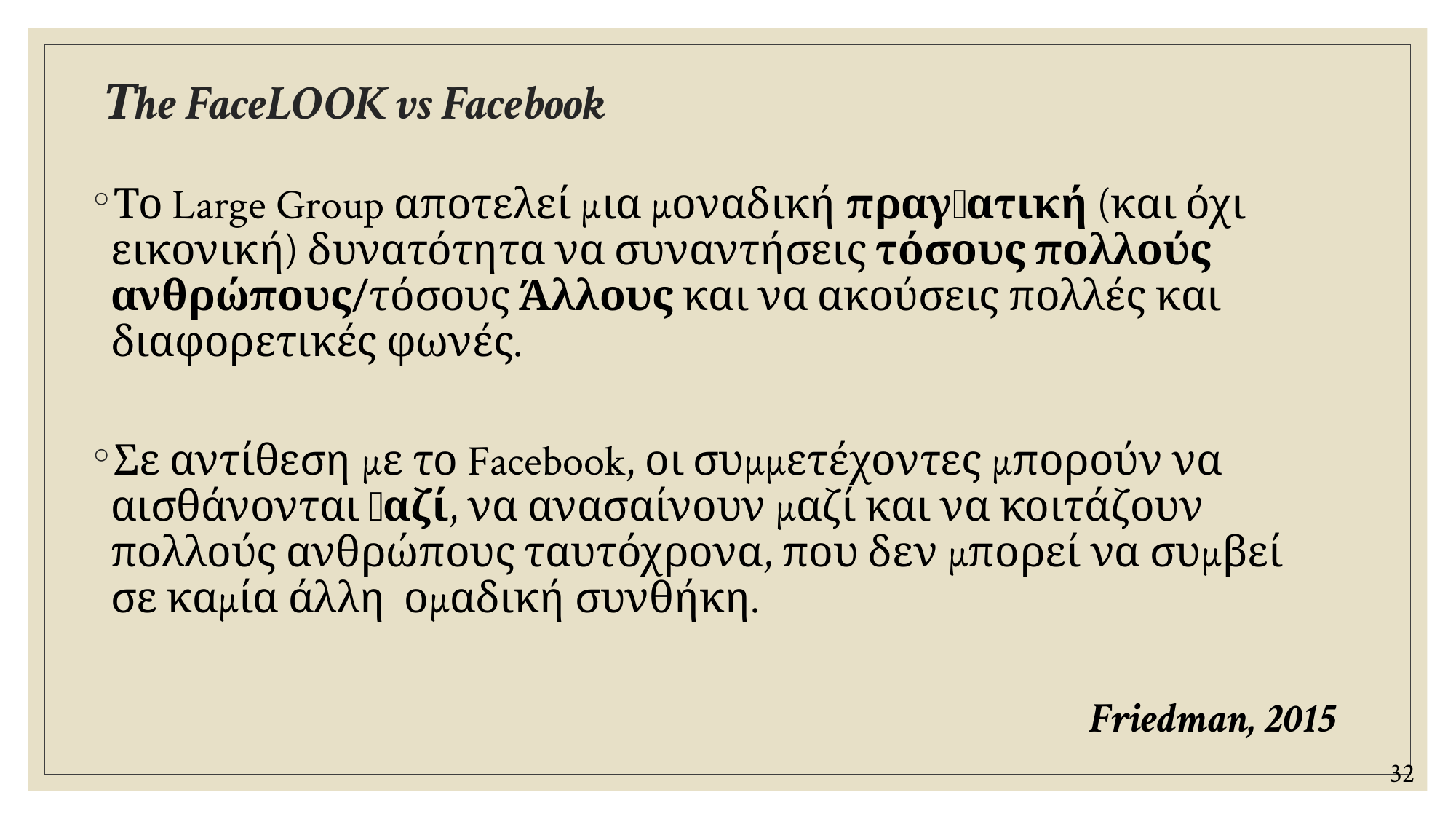

# Τhe FaceLOOK vs Facebook

Το Large Group αποτελεί μια μοναδική πραγματική (και όχι εικονική) δυνατότητα να συναντήσεις τόσους πολλούς ανθρώπους/τόσους Άλλους και να ακούσεις πολλές και διαφορετικές φωνές.

Σε αντίθεση με το Facebook, οι συμμετέχοντες μπορούν να αισθάνονται μαζί, να ανασαίνουν μαζί και να κοιτάζουν πολλούς ανθρώπους ταυτόχρονα, που δεν μπορεί να συμβεί σε καμία άλλη  ομαδική συνθήκη.

Friedman, 2015

32